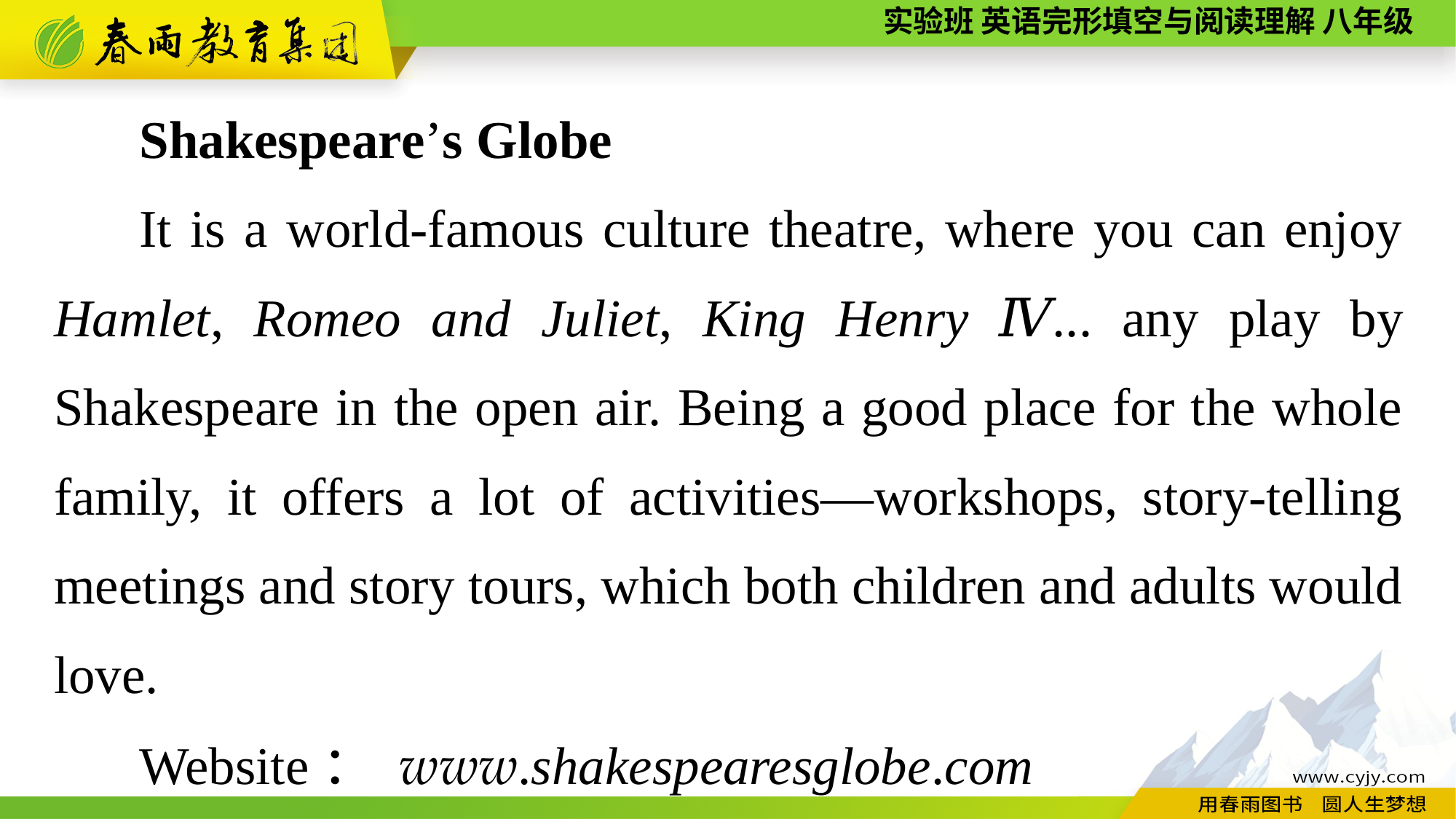

Shakespeare’s Globe
It is a world-famous culture theatre, where you can enjoy Hamlet, Romeo and Juliet, King Henry Ⅳ... any play by Shakespeare in the open air. Being a good place for the whole family, it offers a lot of activities—workshops, story-telling meetings and story tours, which both children and adults would love.
Website： www.shakespearesglobe.com